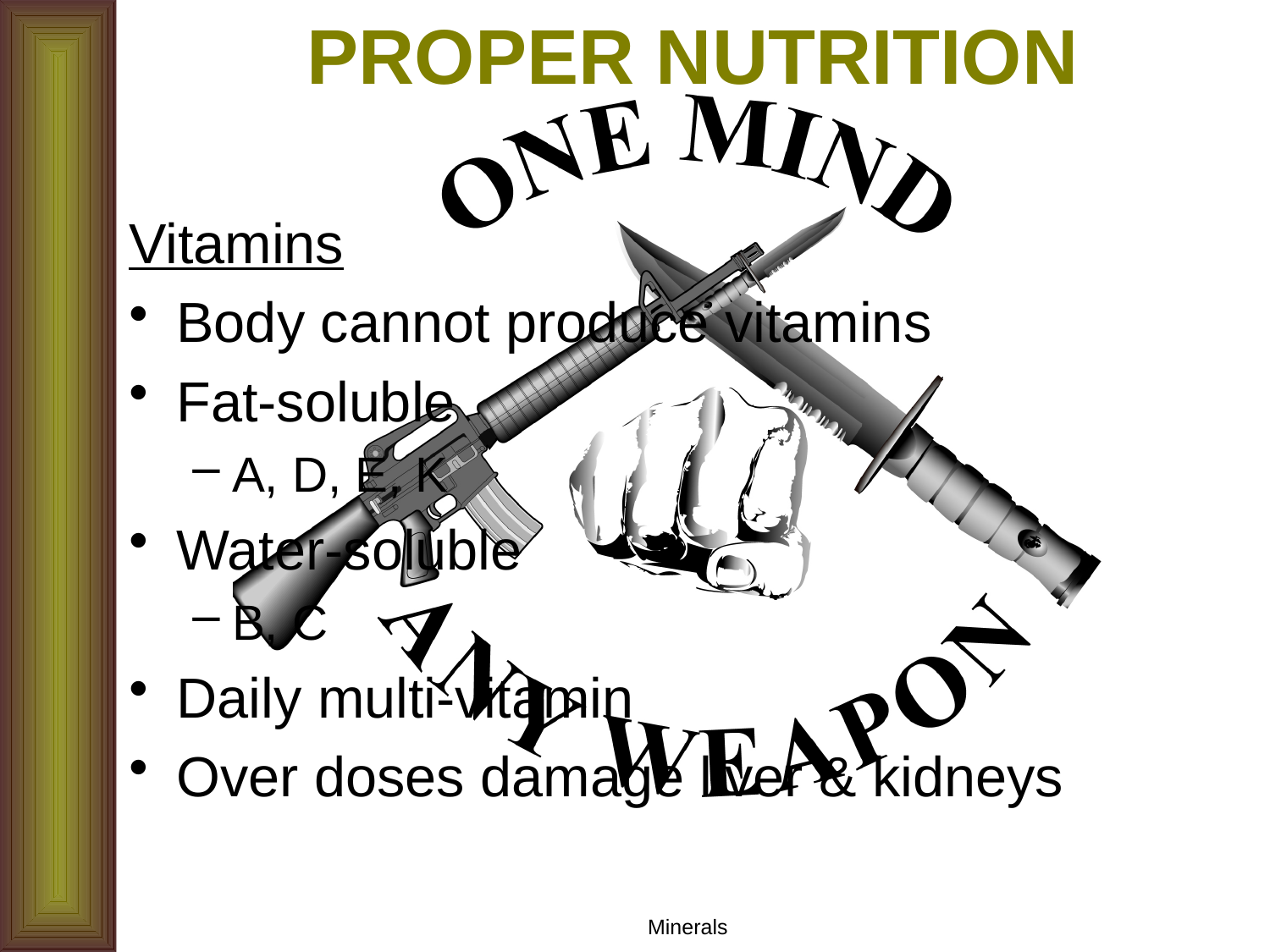

# PROPER NUTRITION
Vitamins
Body cannot produce vitamins
Fat-soluble
A, D, E, K
Water-soluble
B, C
Daily multi-vitamin
Over doses damage liver & kidneys
Minerals